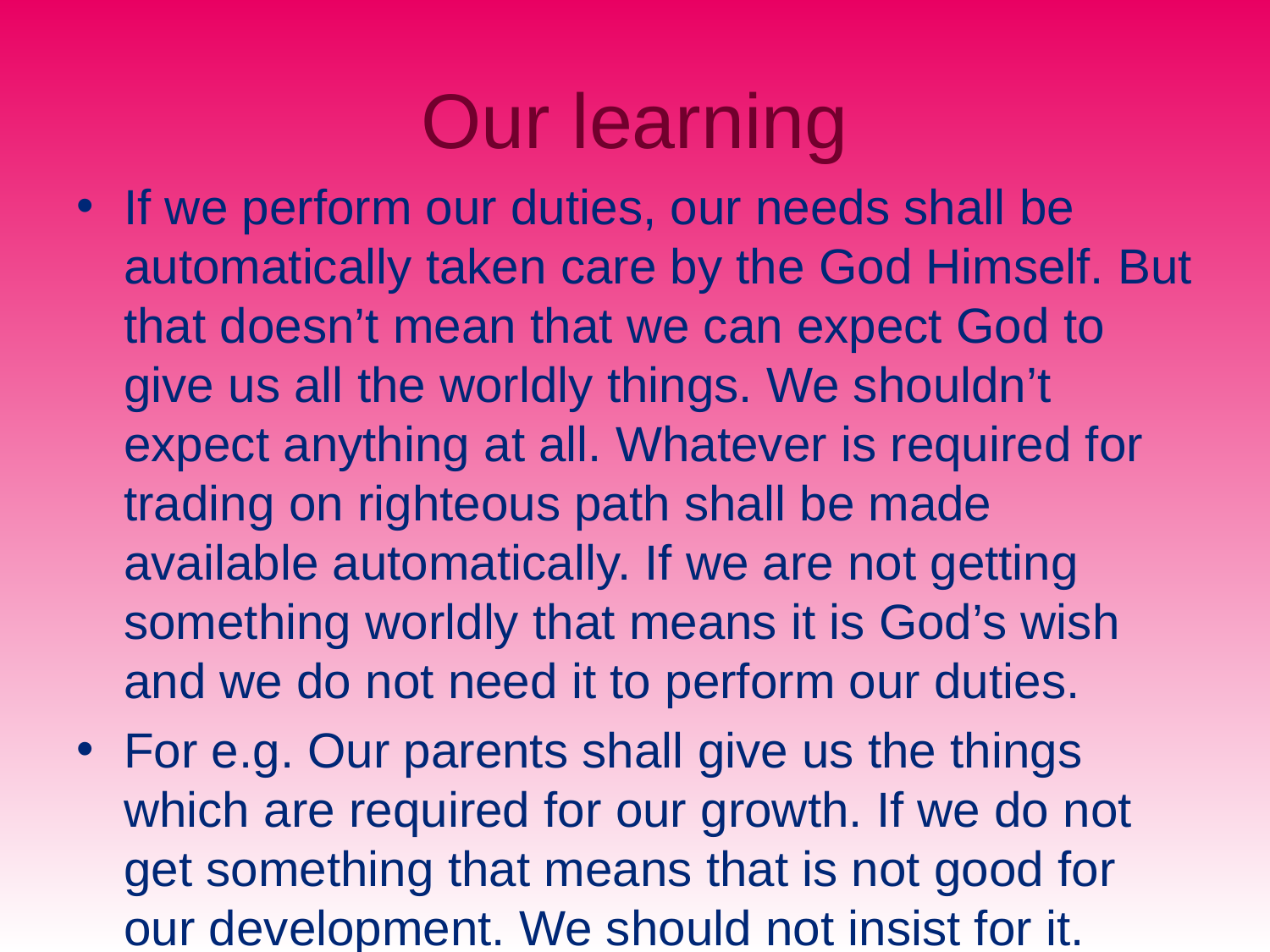

# Our learning
If we perform our duties, our needs shall be automatically taken care by the God Himself. But that doesn’t mean that we can expect God to give us all the worldly things. We shouldn’t expect anything at all. Whatever is required for trading on righteous path shall be made available automatically. If we are not getting something worldly that means it is God’s wish and we do not need it to perform our duties.
For e.g. Our parents shall give us the things which are required for our growth. If we do not get something that means that is not good for our development. We should not insist for it.